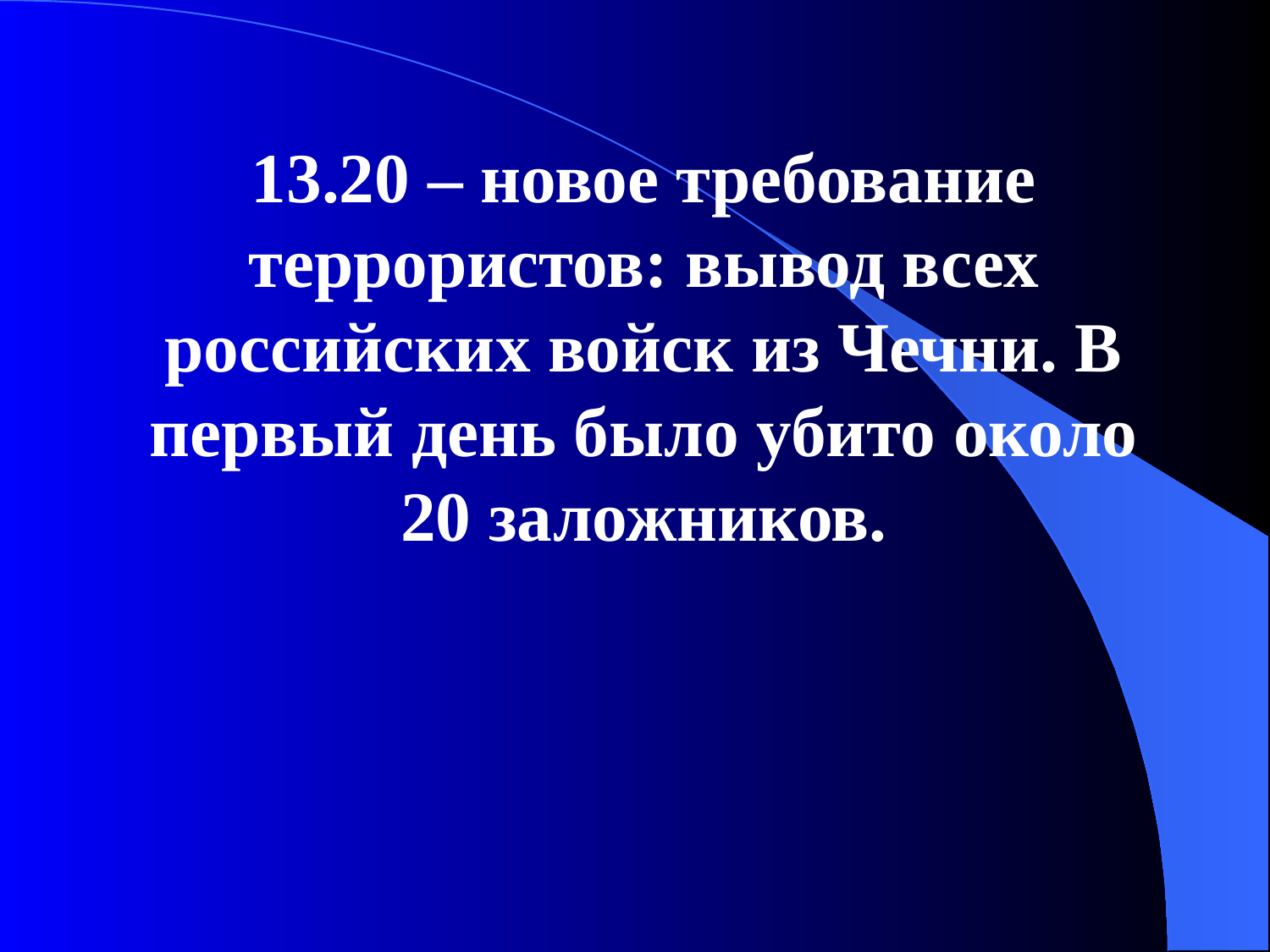

13.20 – новое требование террористов: вывод всех российских войск из Чечни. В первый день было убито около 20 заложников.